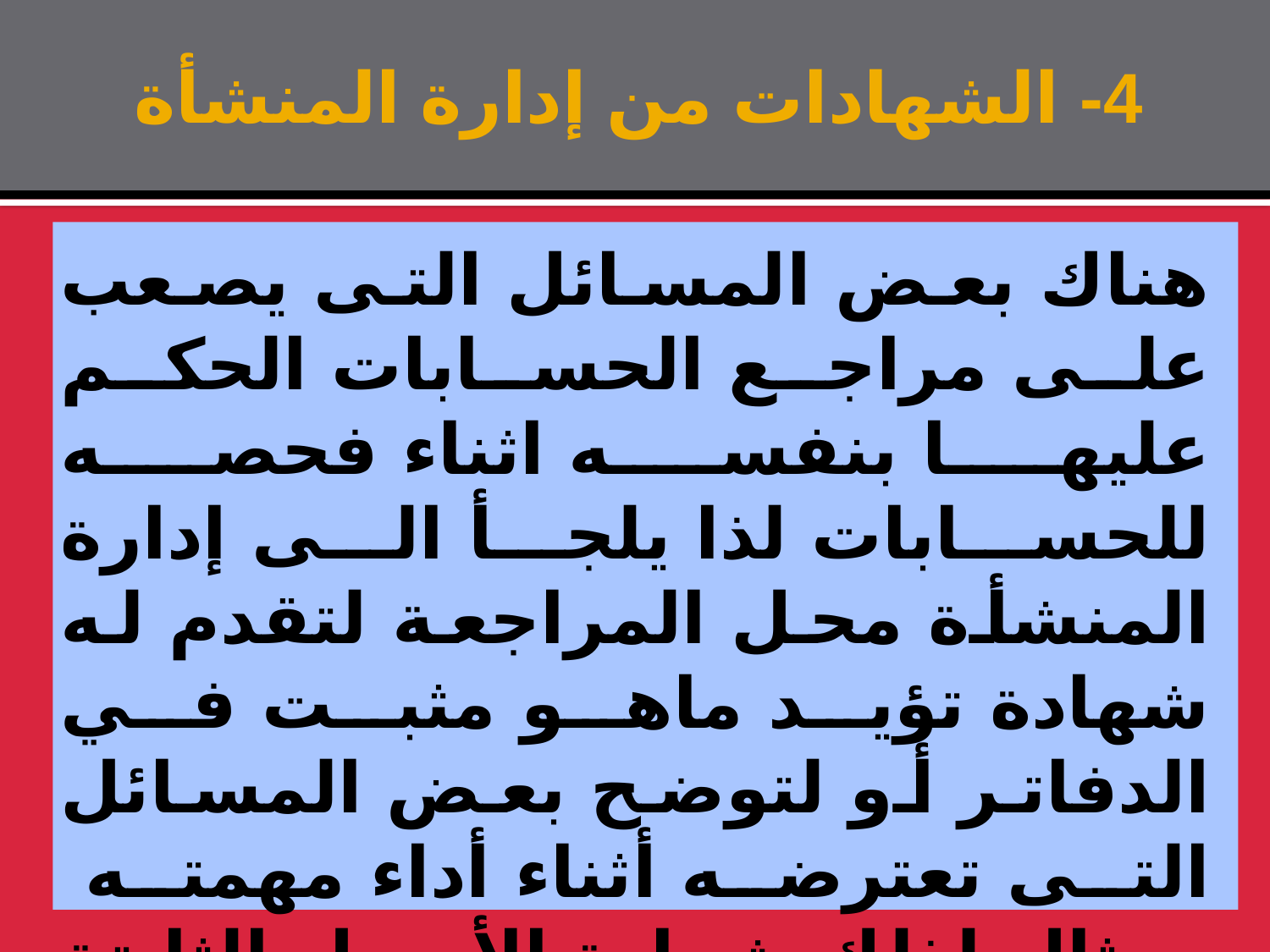

# 4- الشهادات من إدارة المنشأة
هناك بعض المسائل التى يصعب على مراجع الحسابات الحكم عليها بنفسه اثناء فحصه للحسابات لذا يلجأ الى إدارة المنشأة محل المراجعة لتقدم له شهادة تؤيد ماهو مثبت في الدفاتر أو لتوضح بعض المسائل التى تعترضه أثناء أداء مهمته  ومثال لذلك شهادة الأصول الثابتة والتي توضح الإضافات الرأسمالية التى تمت على الأصول الثابتة خلال الفترة التى تتم مراجعتها، وشهادة جرد مخزونات آخر المدة،